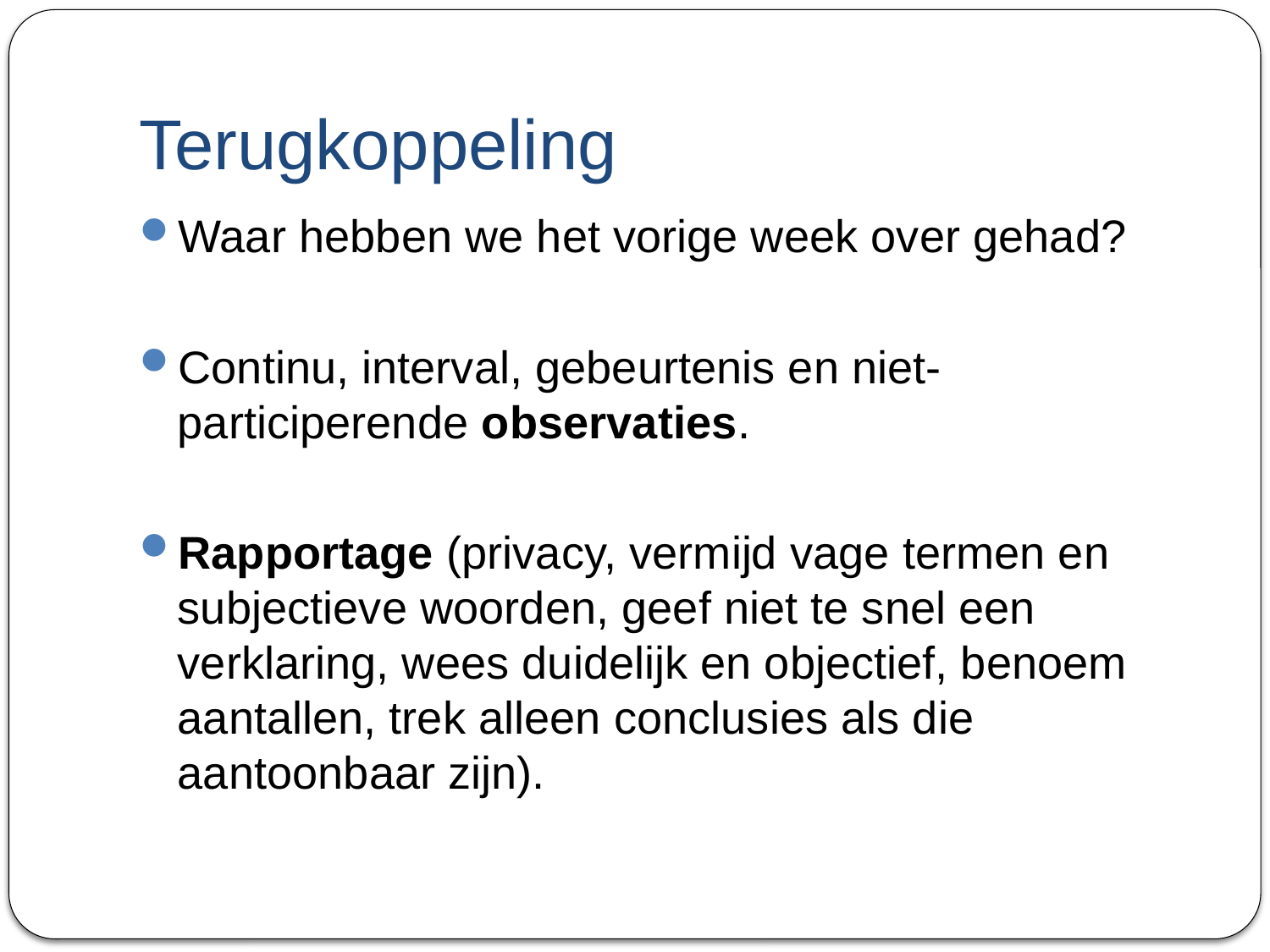

# Terugkoppeling
Waar hebben we het vorige week over gehad?

Continu, interval, gebeurtenis en niet-participerende observaties.

Rapportage (privacy, vermijd vage termen en subjectieve woorden, geef niet te snel een verklaring, wees duidelijk en objectief, benoem aantallen, trek alleen conclusies als die aantoonbaar zijn).